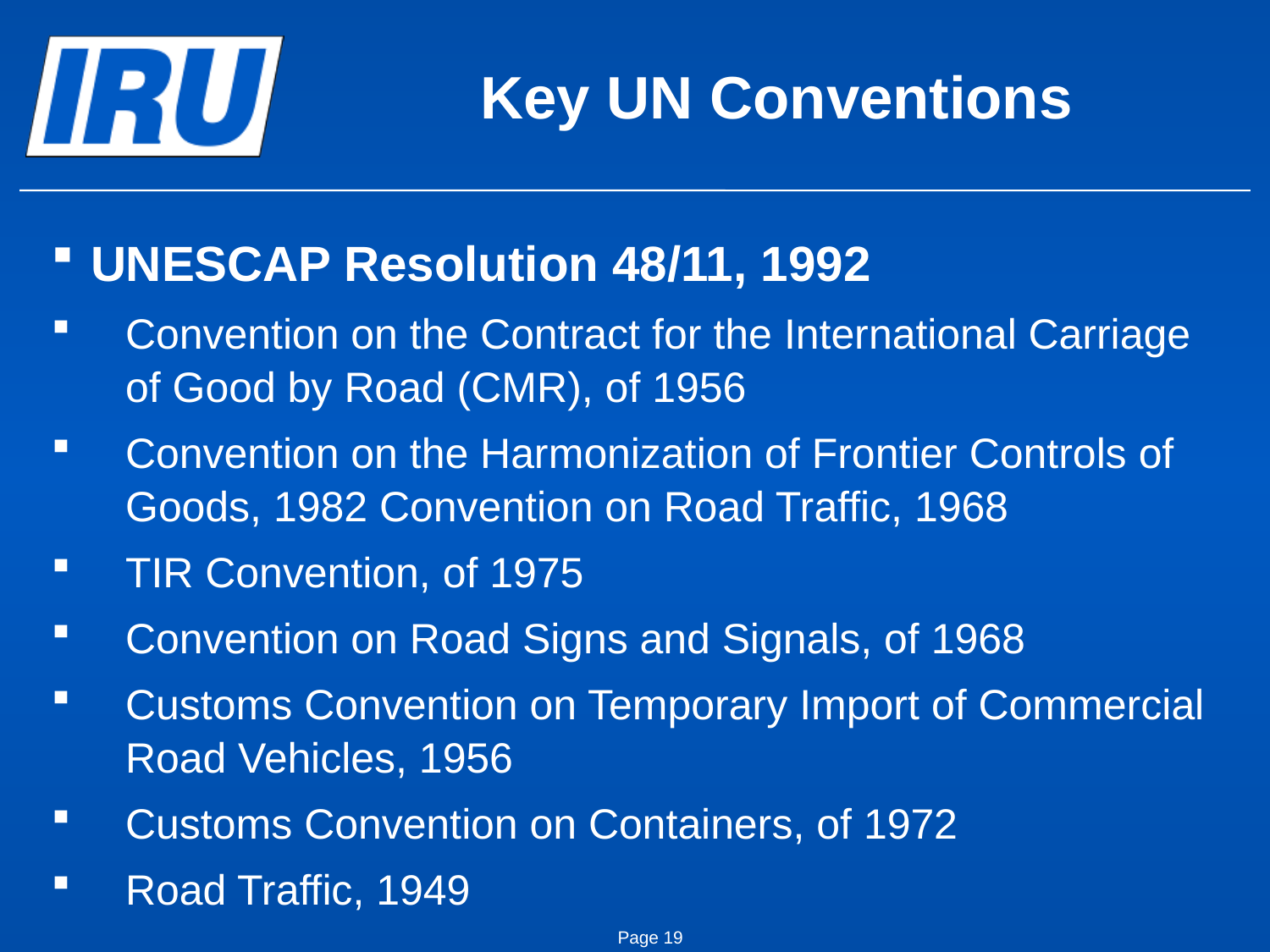

# Key UN Conventions
UNESCAP Resolution 48/11, 1992
Convention on the Contract for the International Carriage of Good by Road (CMR), of 1956
Convention on the Harmonization of Frontier Controls of Goods, 1982 Convention on Road Traffic, 1968
TIR Convention, of 1975
Convention on Road Signs and Signals, of 1968
Customs Convention on Temporary Import of Commercial Road Vehicles, 1956
Customs Convention on Containers, of 1972
Road Traffic, 1949

Page 19